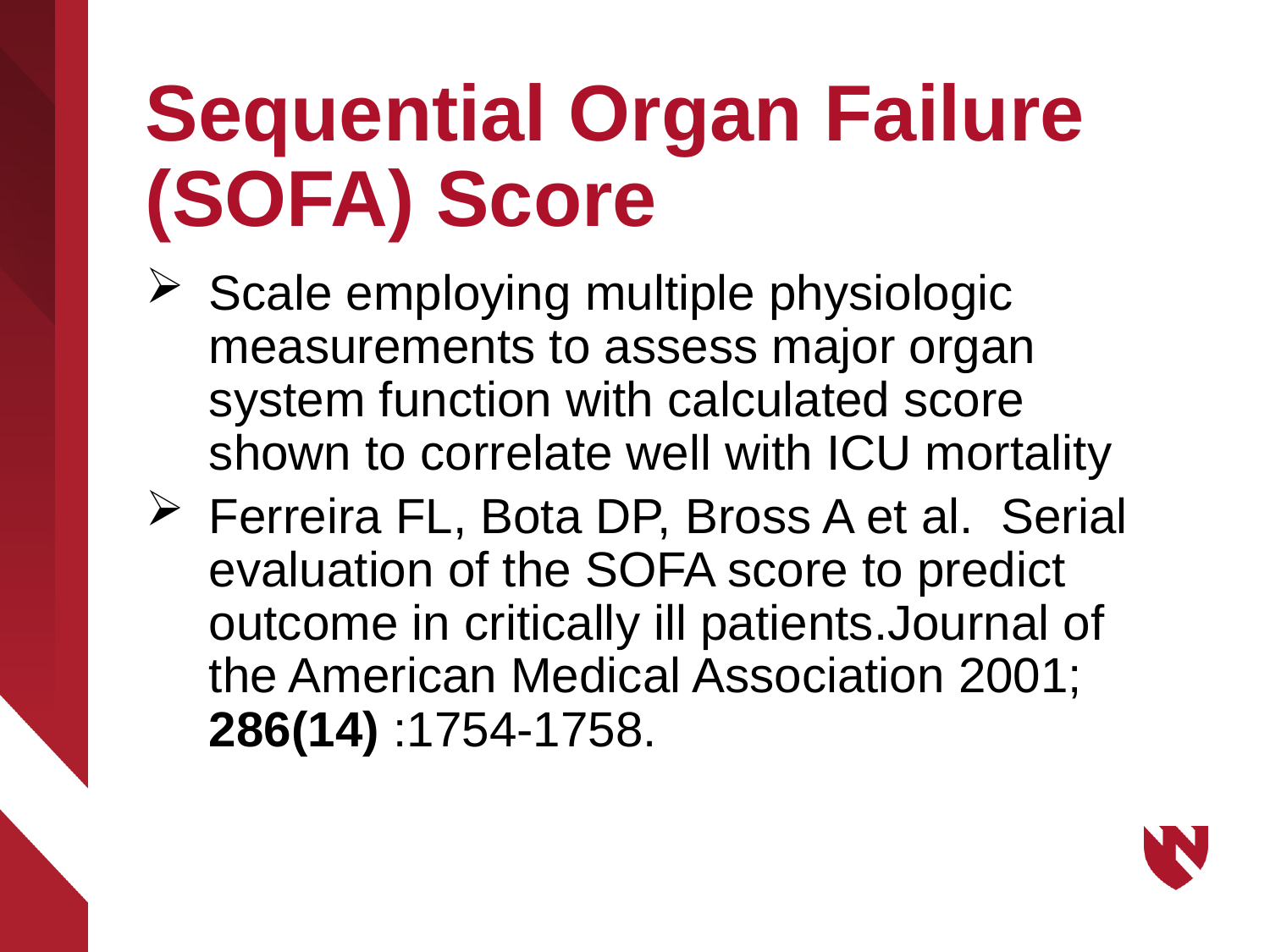

# Sequential Organ Failure (SOFA) Score
Scale employing multiple physiologic measurements to assess major organ system function with calculated score shown to correlate well with ICU mortality
Ferreira FL, Bota DP, Bross A et al.  Serial evaluation of the SOFA score to predict outcome in critically ill patients.Journal of the American Medical Association 2001; 286(14) :1754-1758.